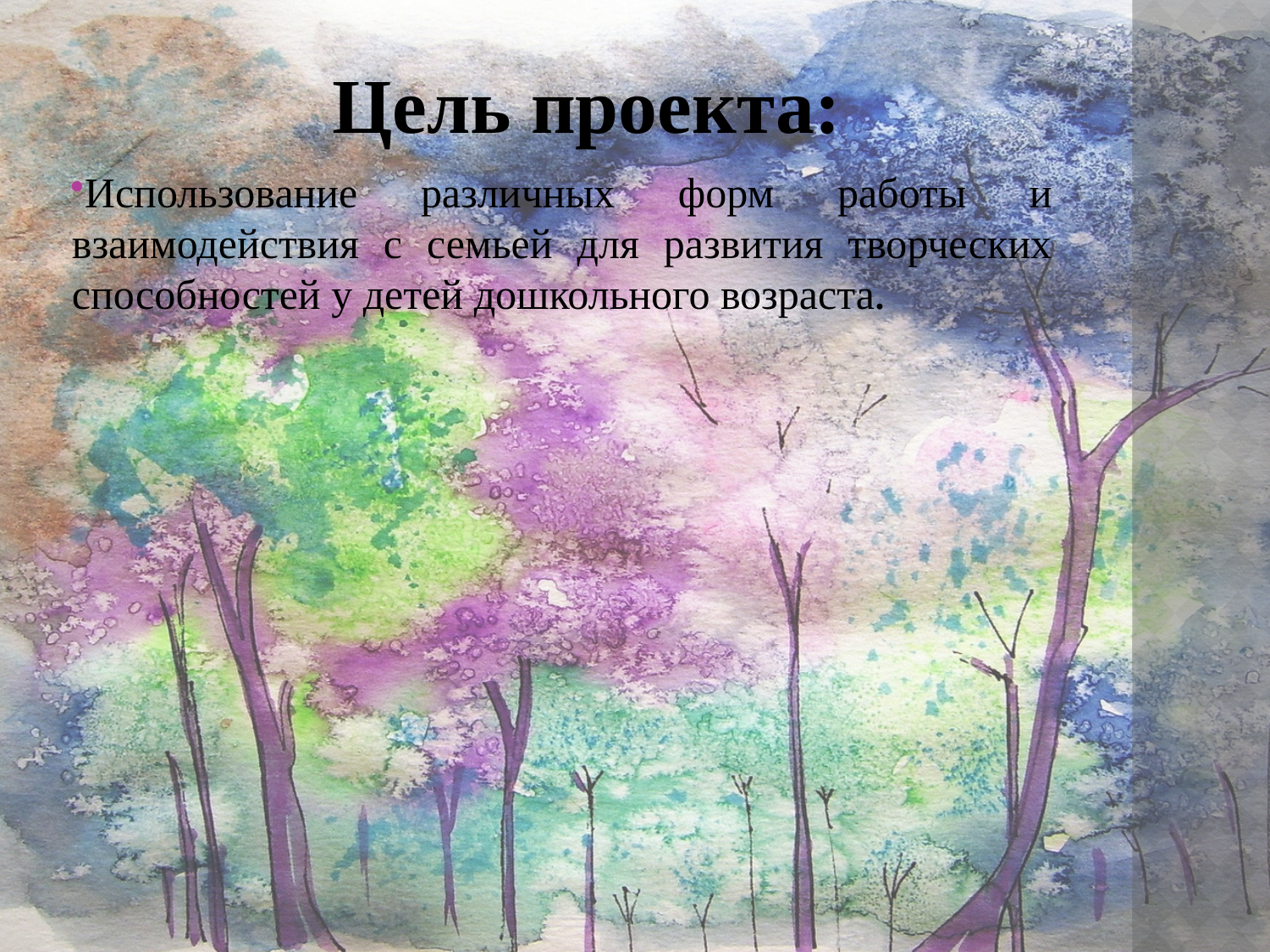

Цель проекта:
Использование различных форм работы и взаимодействия с семьей для развития творческих способностей у детей дошкольного возраста.